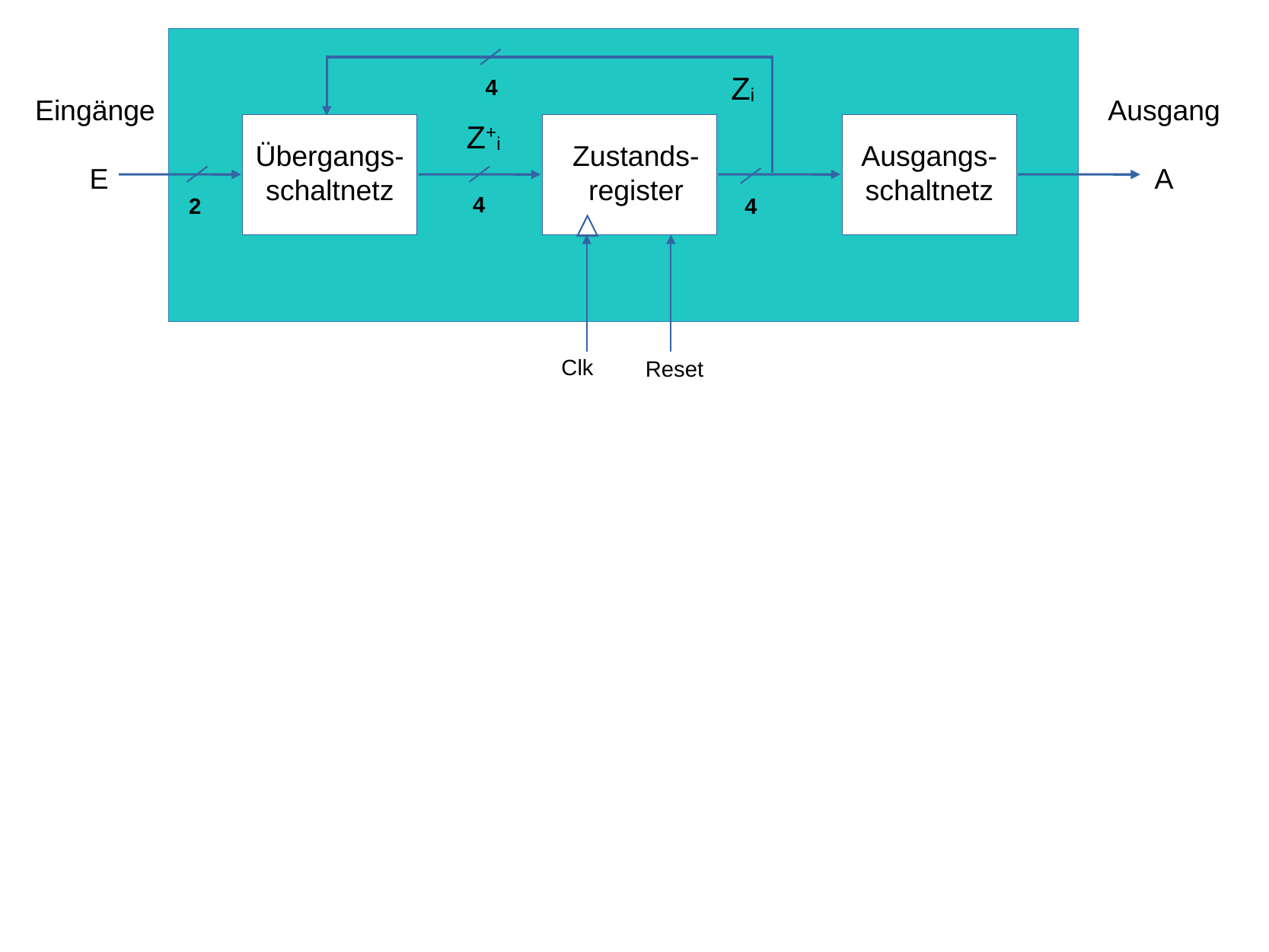

Zi
4
Eingänge

E
Ausgang

A
Z+i

Übergangs-schaltnetz
Zustands-register
Ausgangs-schaltnetz

4
2
4

Clk
Reset